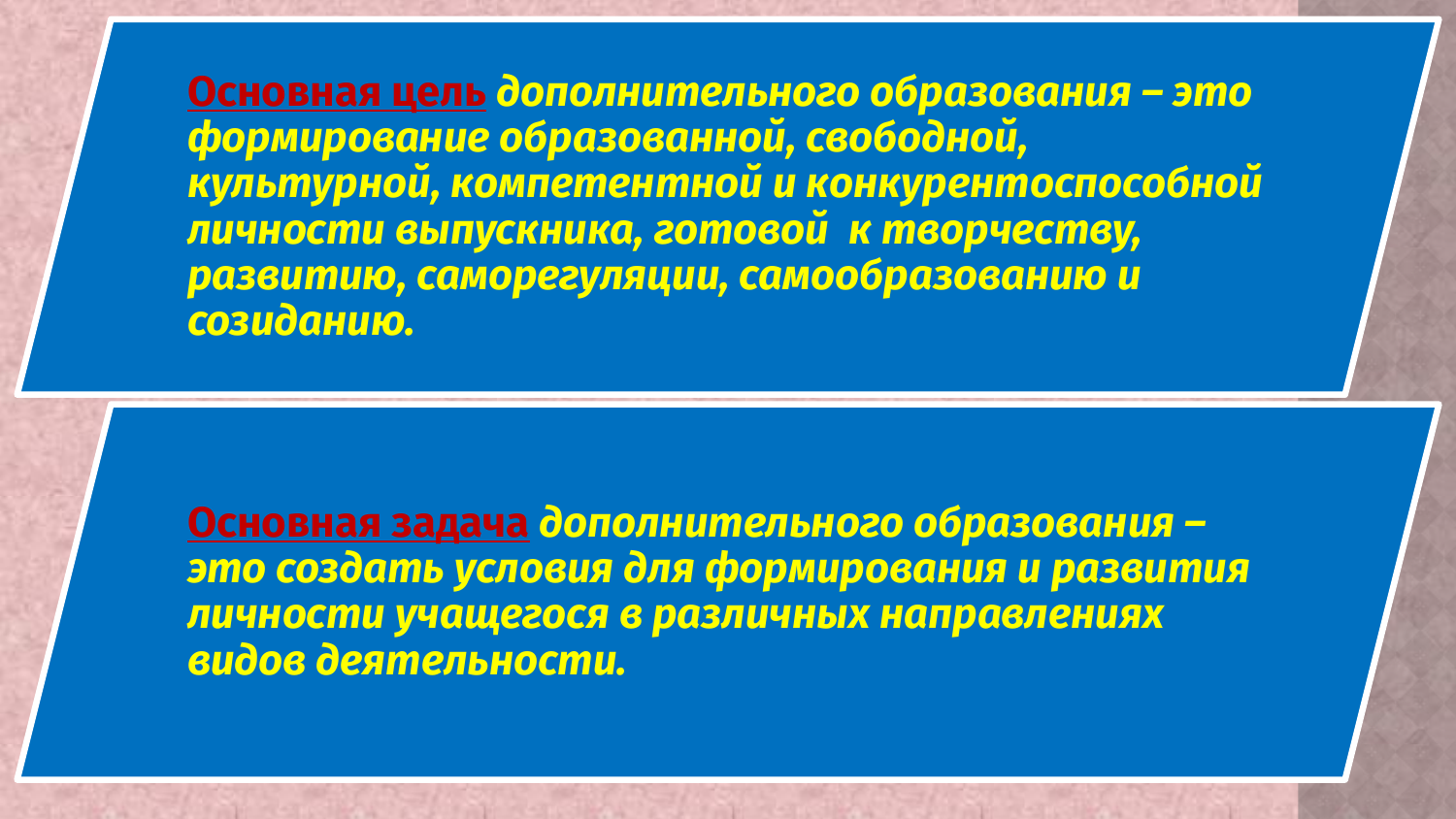

Основная цель дополнительного образования – это формирование образованной, свободной, культурной, компетентной и конкурентоспособной личности выпускника, готовой  к творчеству, развитию, саморегуляции, самообразованию и созиданию.
Основная задача дополнительного образования – это создать условия для формирования и развития личности учащегося в различных направлениях видов деятельности.